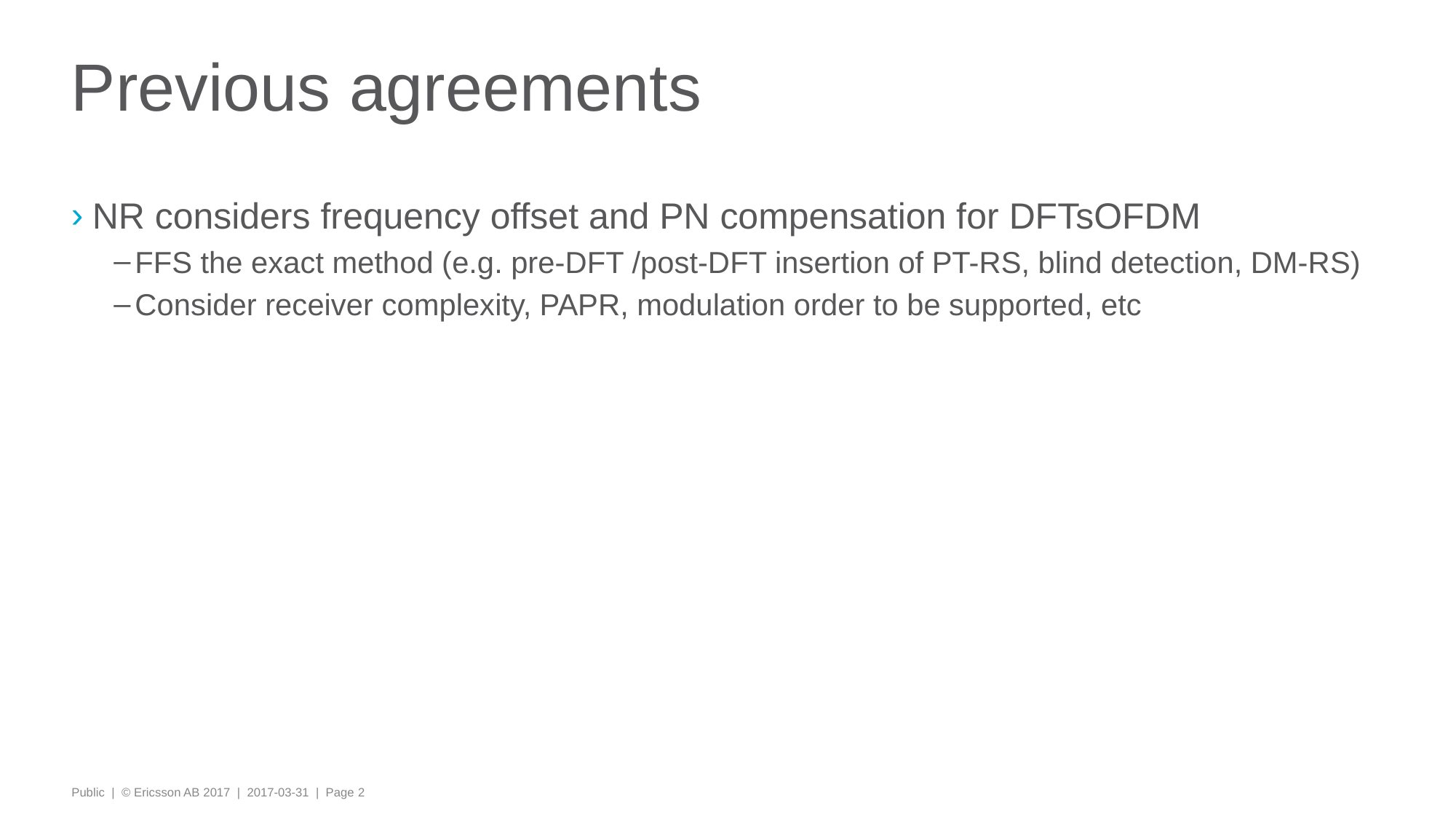

# Previous agreements
NR considers frequency offset and PN compensation for DFTsOFDM
FFS the exact method (e.g. pre-DFT /post-DFT insertion of PT-RS, blind detection, DM-RS)
Consider receiver complexity, PAPR, modulation order to be supported, etc